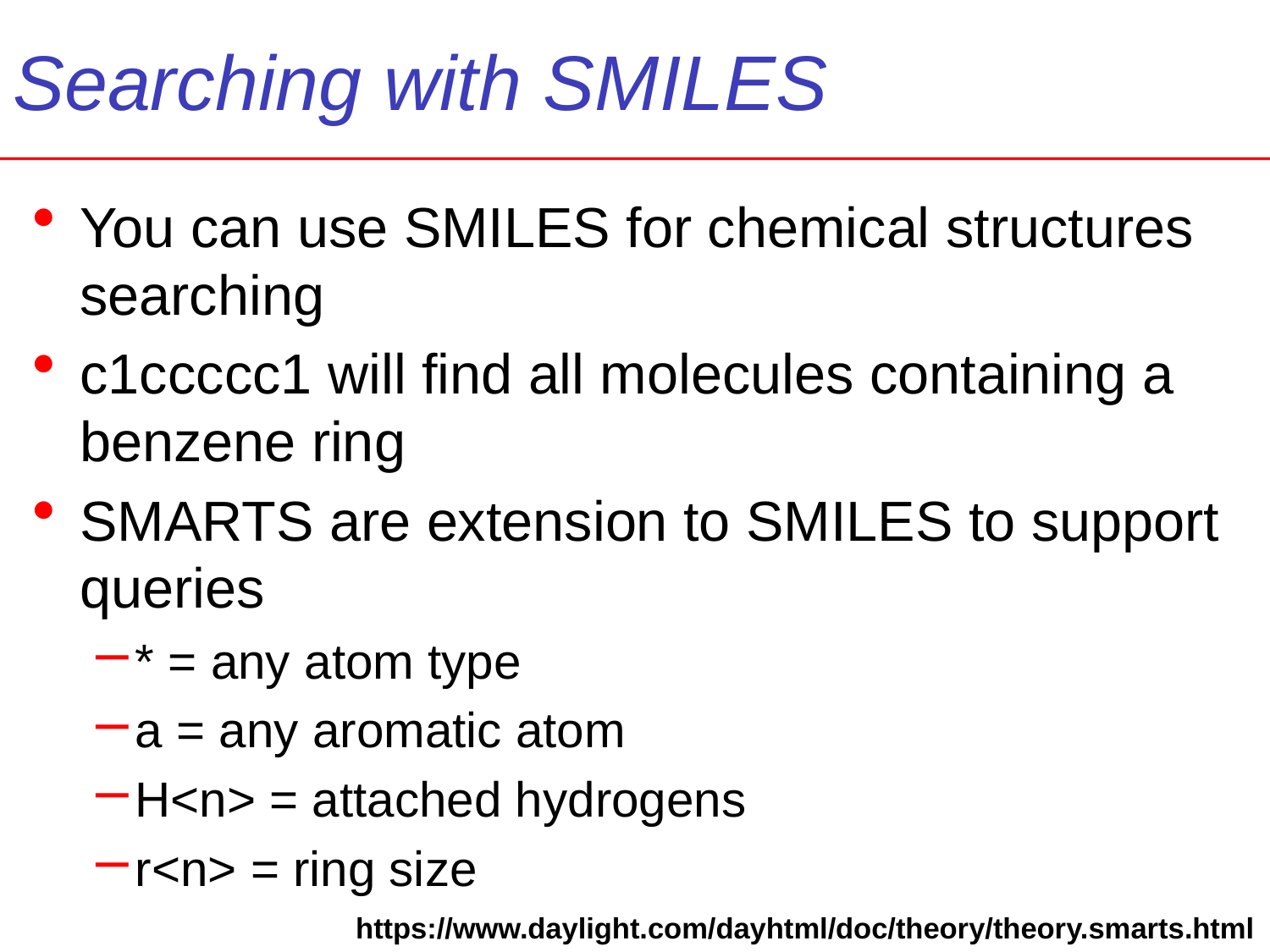

# Searching with SMILES
You can use SMILES for chemical structures searching
c1ccccc1 will find all molecules containing a benzene ring
SMARTS are extension to SMILES to support queries
* = any atom type
a = any aromatic atom
H<n> = attached hydrogens
r<n> = ring size
https://www.daylight.com/dayhtml/doc/theory/theory.smarts.html